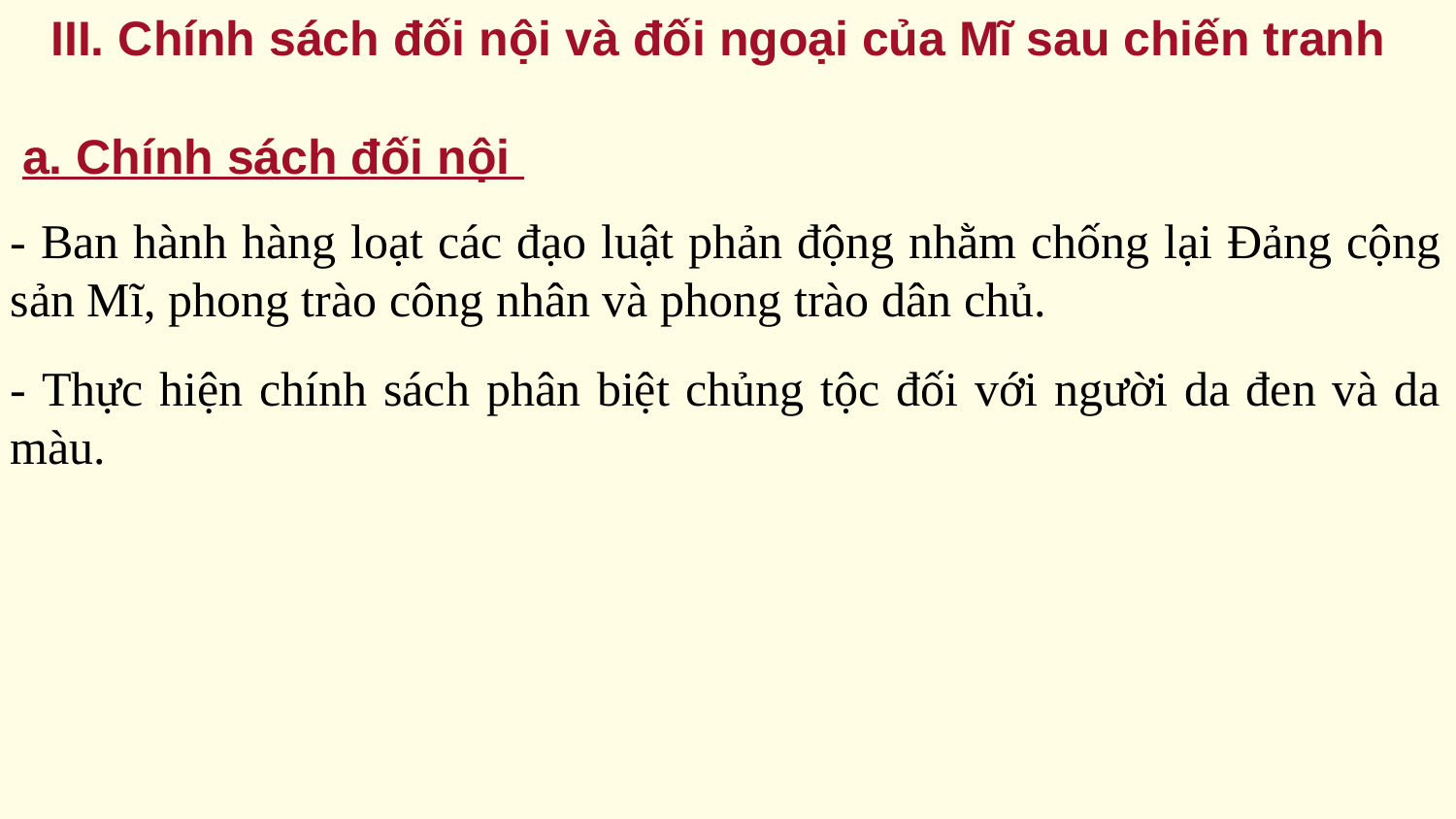

III. Chính sách đối nội và đối ngoại của Mĩ sau chiến tranh
a. Chính sách đối nội
- Ban hành hàng loạt các đạo luật phản động nhằm chống lại Đảng cộng sản Mĩ, phong trào công nhân và phong trào dân chủ.
- Thực hiện chính sách phân biệt chủng tộc đối với người da đen và da màu.